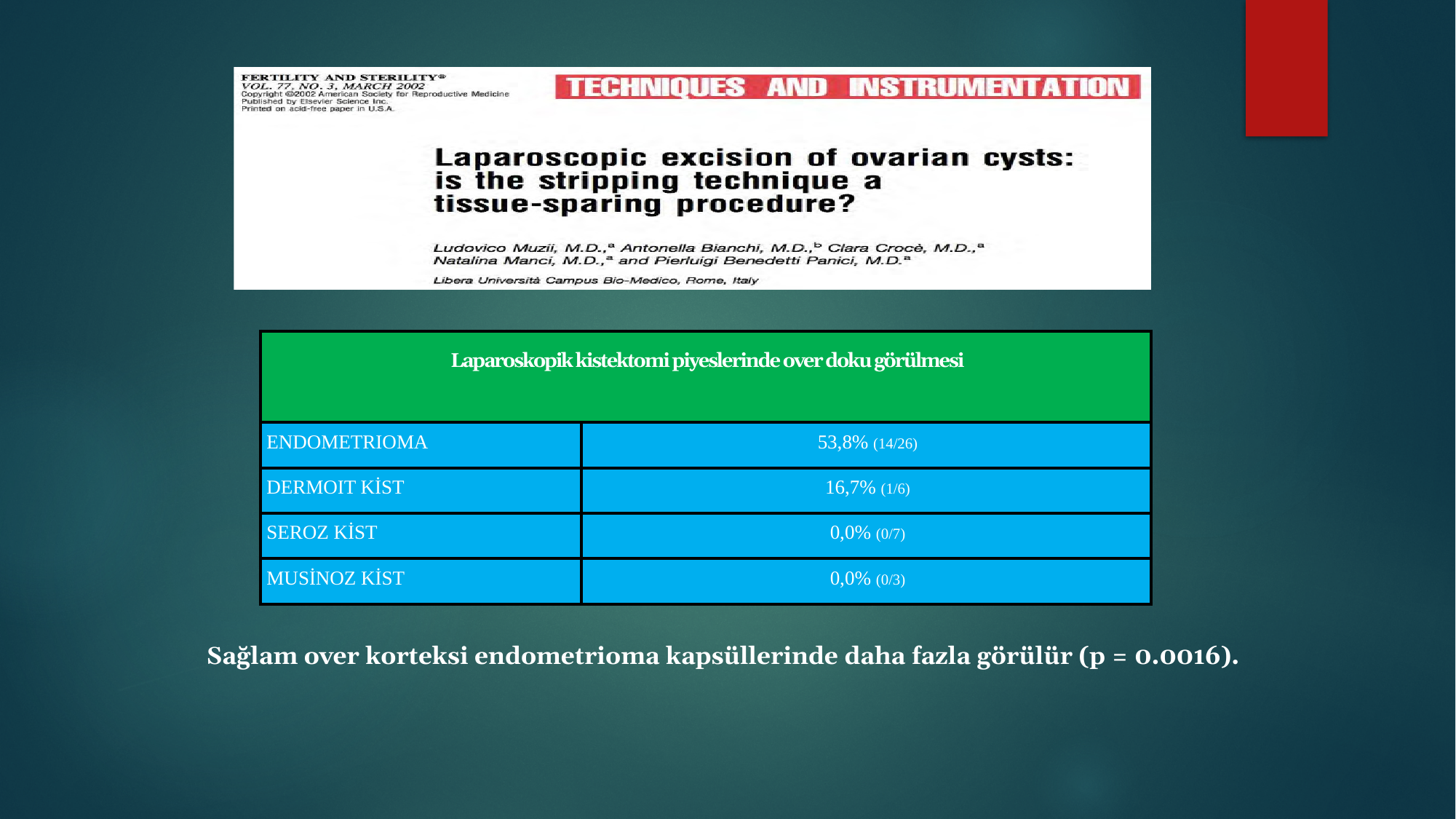

| Laparoskopik kistektomi piyeslerinde over doku görülmesi |  |
| --- | --- |
| ENDOMETRIOMA | 53,8% (14/26) |
| DERMOIT KİST | 16,7% (1/6) |
| SEROZ KİST | 0,0% (0/7) |
| MUSİNOZ KİST | 0,0% (0/3) |
Sağlam over korteksi endometrioma kapsüllerinde daha fazla görülür (p = 0.0016).